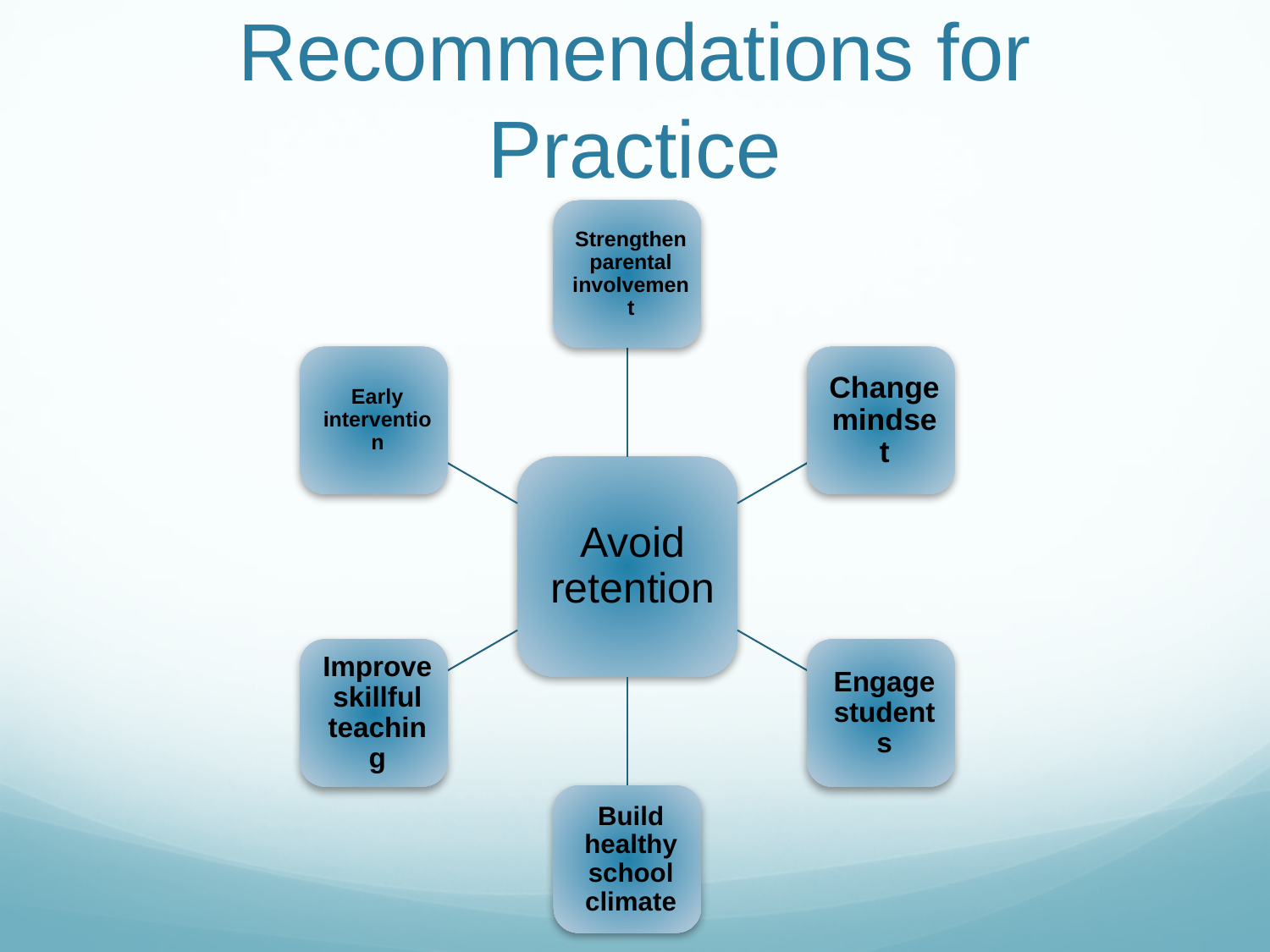

# Recommendations for Practice
Avoid retention
Strengthen parental involvement
Change mindset
Engage students
Build healthy school climate
Improve skillful teaching
Early intervention